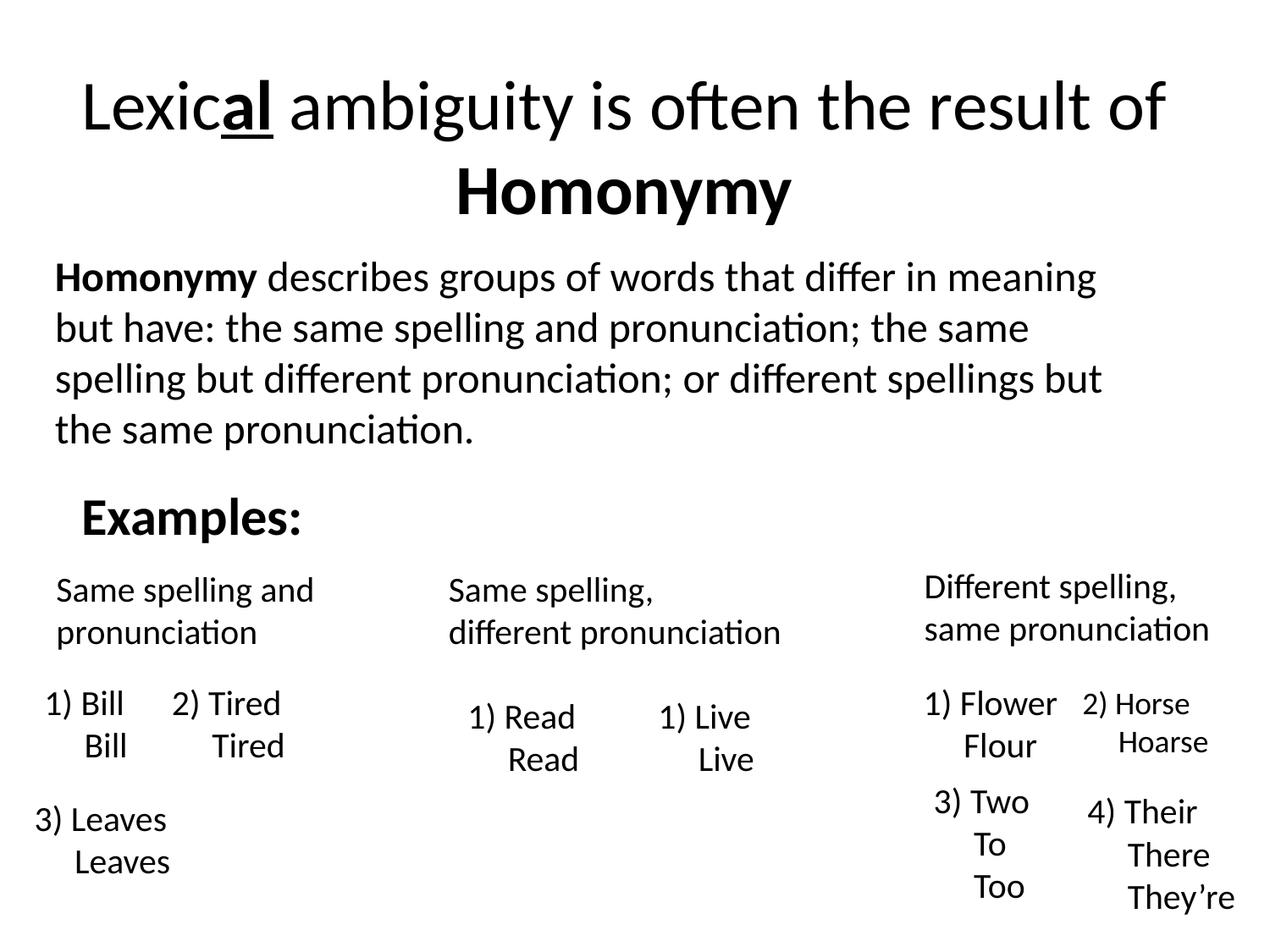

Lexical ambiguity is often the result of Homonymy
Homonymy describes groups of words that differ in meaning but have: the same spelling and pronunciation; the same spelling but different pronunciation; or different spellings but the same pronunciation.
Examples:
Different spelling,
same pronunciation
Same spelling and
pronunciation
Same spelling,
different pronunciation
1) Bill
     Bill
2) Tired
     Tired
1) Flower
     Flour
2) Horse
     Hoarse
1) Read
     Read
1) Live
     Live
3) Two
     To
     Too
4) Their
     There
     They’re
3) Leaves
     Leaves